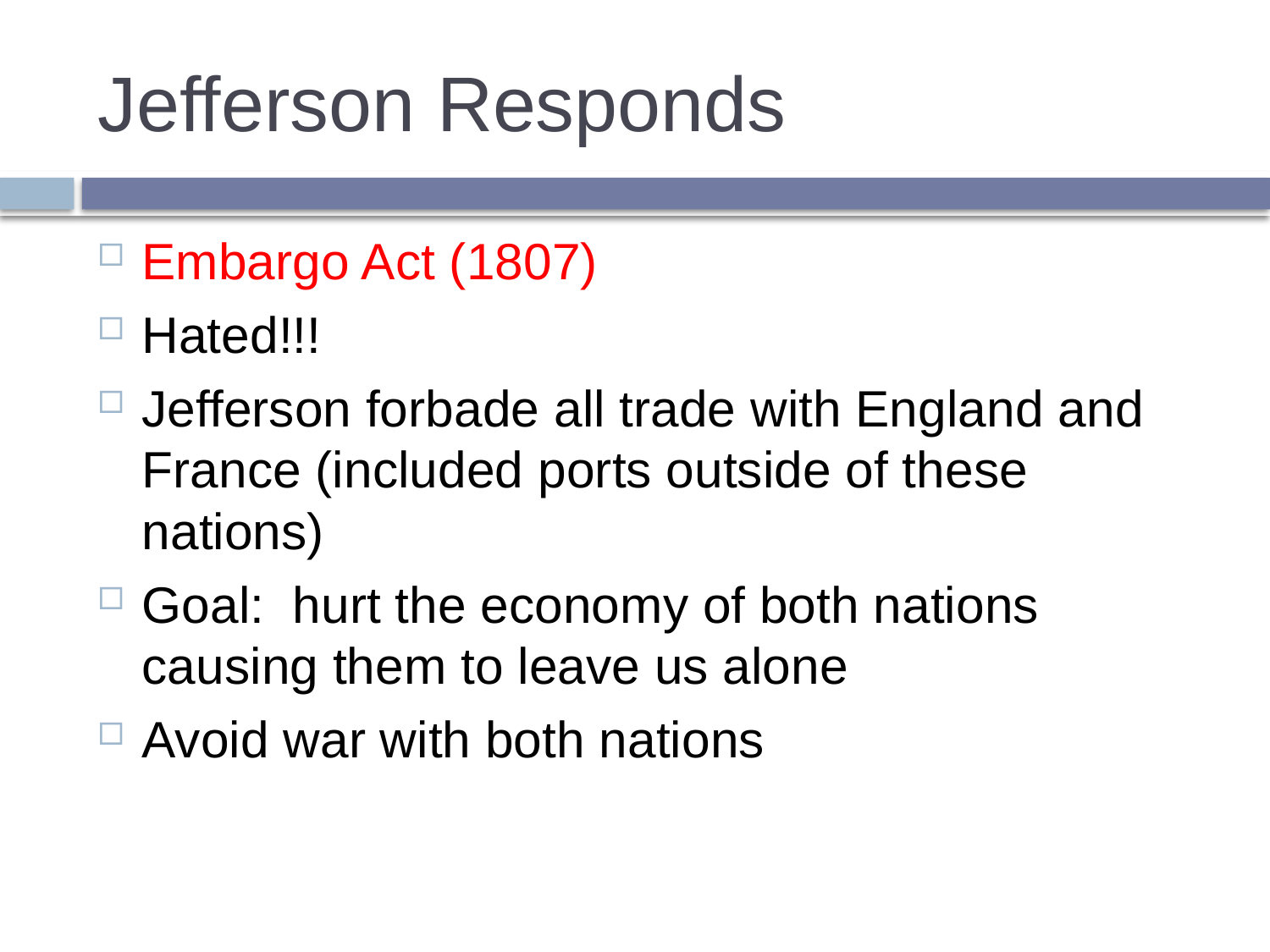

# Jefferson Responds
Embargo Act (1807)
Hated!!!
Jefferson forbade all trade with England and France (included ports outside of these nations)
Goal:  hurt the economy of both nations causing them to leave us alone
Avoid war with both nations